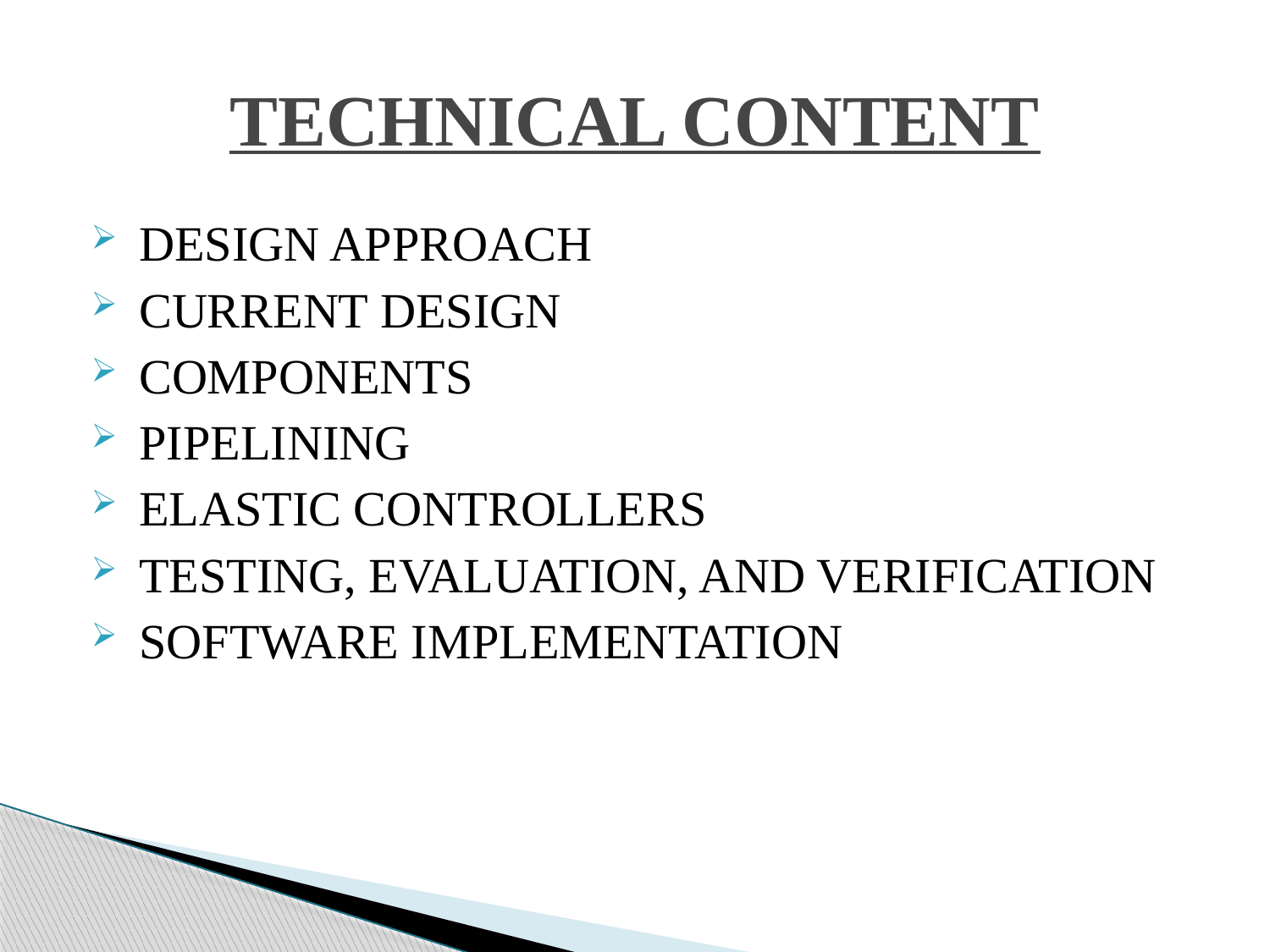

# TECHNICAL CONTENT
 DESIGN APPROACH
 CURRENT DESIGN
 COMPONENTS
 PIPELINING
 ELASTIC CONTROLLERS
 TESTING, EVALUATION, AND VERIFICATION
 SOFTWARE IMPLEMENTATION